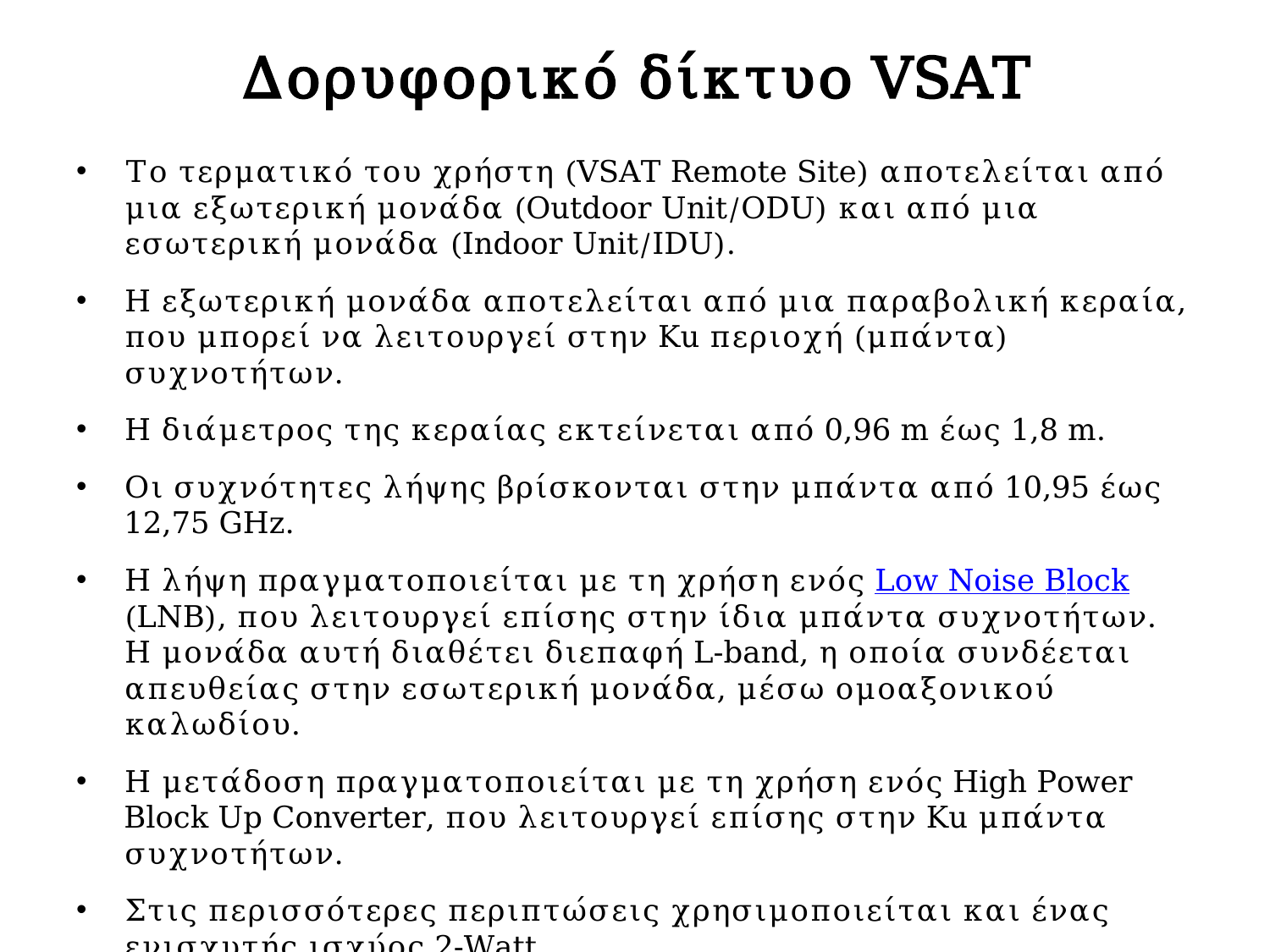

# Δορυφορικό δίκτυο VSAT
Το τερματικό του χρήστη (VSAT Remote Site) αποτελείται από μια εξωτερική μονάδα (Outdoor Unit/ODU) και από μια εσωτερική μονάδα (Indoor Unit/IDU).
Η εξωτερική μονάδα αποτελείται από μια παραβολική κεραία, που μπορεί να λειτουργεί στην Ku περιοχή (μπάντα) συχνοτήτων.
Η διάμετρος της κεραίας εκτείνεται από 0,96 m έως 1,8 m.
Οι συχνότητες λήψης βρίσκονται στην μπάντα από 10,95 έως 12,75 GHz.
Η λήψη πραγματοποιείται με τη χρήση ενός Low Noise Block (LNB), που λειτουργεί επίσης στην ίδια μπάντα συχνοτήτων. Η μονάδα αυτή διαθέτει διεπαφή L-band, η οποία συνδέεται απευθείας στην εσωτερική μονάδα, μέσω ομοαξονικού καλωδίου.
Η μετάδοση πραγματοποιείται με τη χρήση ενός High Power Block Up Converter, που λειτουργεί επίσης στην Ku μπάντα συχνοτήτων.
Στις περισσότερες περιπτώσεις χρησιμοποιείται και ένας ενισχυτής ισχύος 2-Watt.
Οι συχνότητες μετάδοσης βρίσκονται στην μπάντα 14 έως 14,5 GHz.
Παρομοίως με τη λήψη, η έξοδος του συστήματος μέσω του ομοαξονικού καλωδίου συνδέεται με την εξωτερική μονάδα.